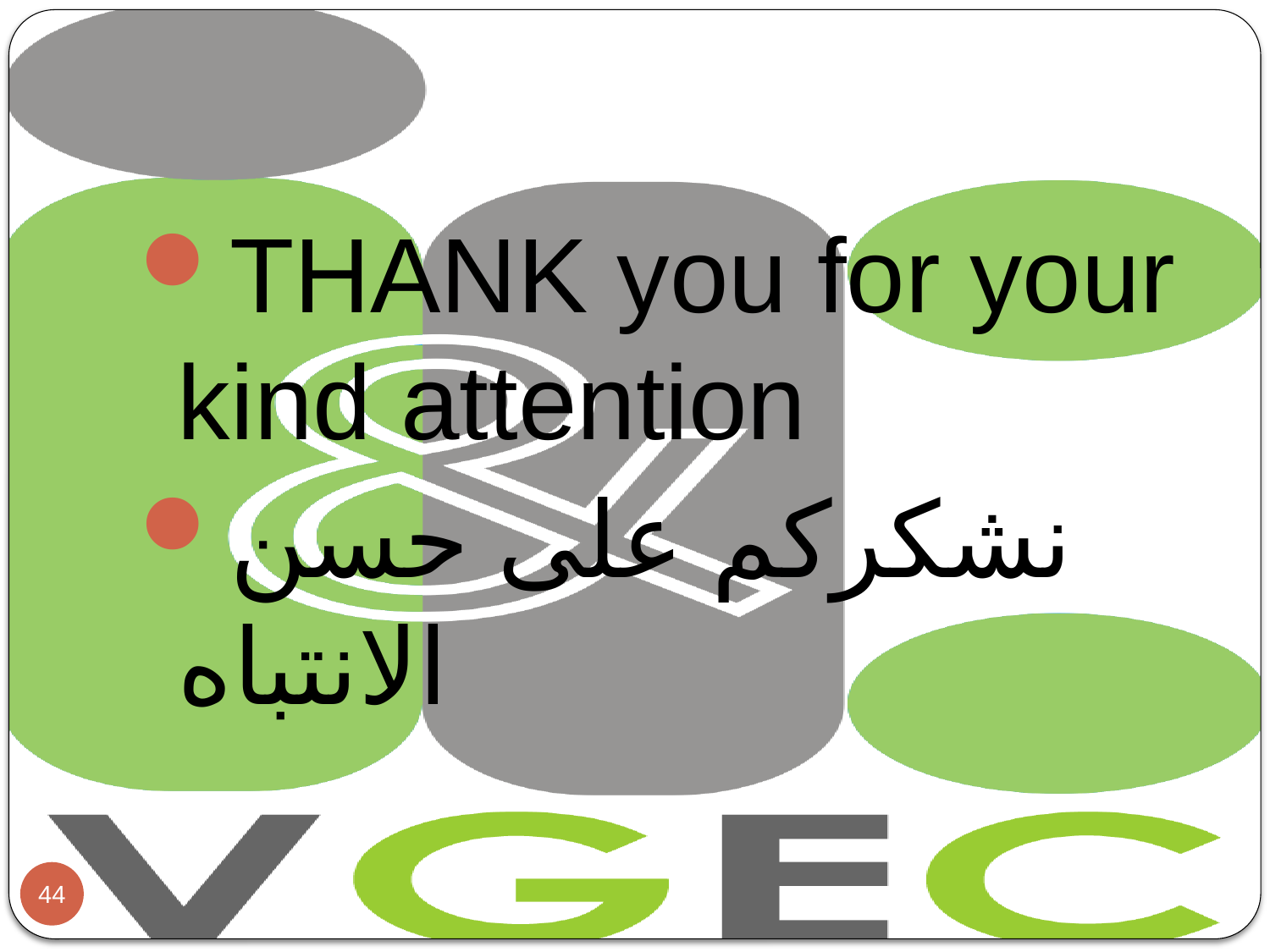

#
THANK you for your kind attention
نشكركم على حسن الانتباه
44